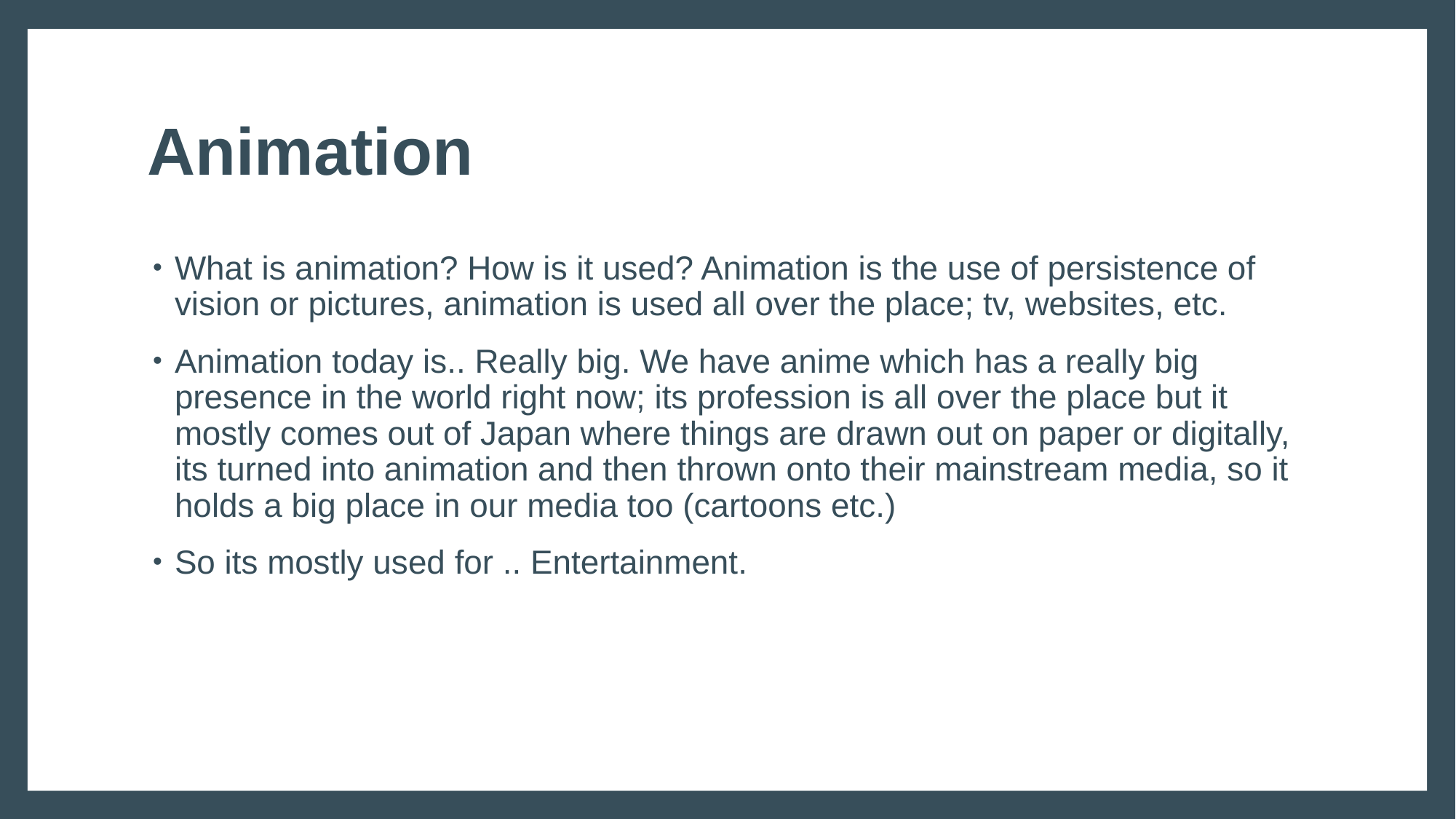

# Animation
What is animation? How is it used? Animation is the use of persistence of vision or pictures, animation is used all over the place; tv, websites, etc.
Animation today is.. Really big. We have anime which has a really big presence in the world right now; its profession is all over the place but it mostly comes out of Japan where things are drawn out on paper or digitally, its turned into animation and then thrown onto their mainstream media, so it holds a big place in our media too (cartoons etc.)
So its mostly used for .. Entertainment.